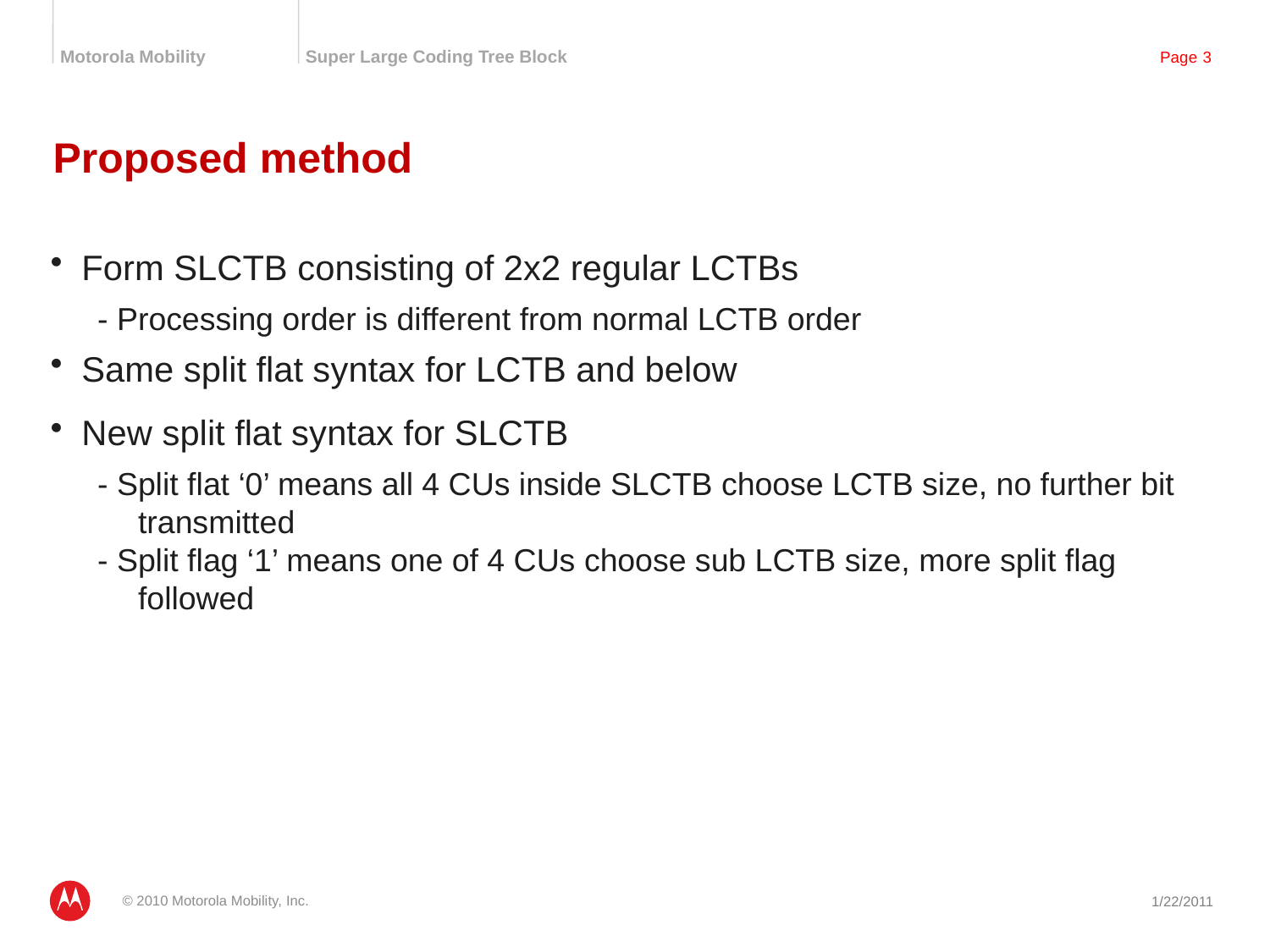

# Proposed method
Form SLCTB consisting of 2x2 regular LCTBs
- Processing order is different from normal LCTB order
Same split flat syntax for LCTB and below
New split flat syntax for SLCTB
- Split flat ‘0’ means all 4 CUs inside SLCTB choose LCTB size, no further bit transmitted
- Split flag ‘1’ means one of 4 CUs choose sub LCTB size, more split flag followed

© 2010 Motorola Mobility, Inc.
1/22/2011